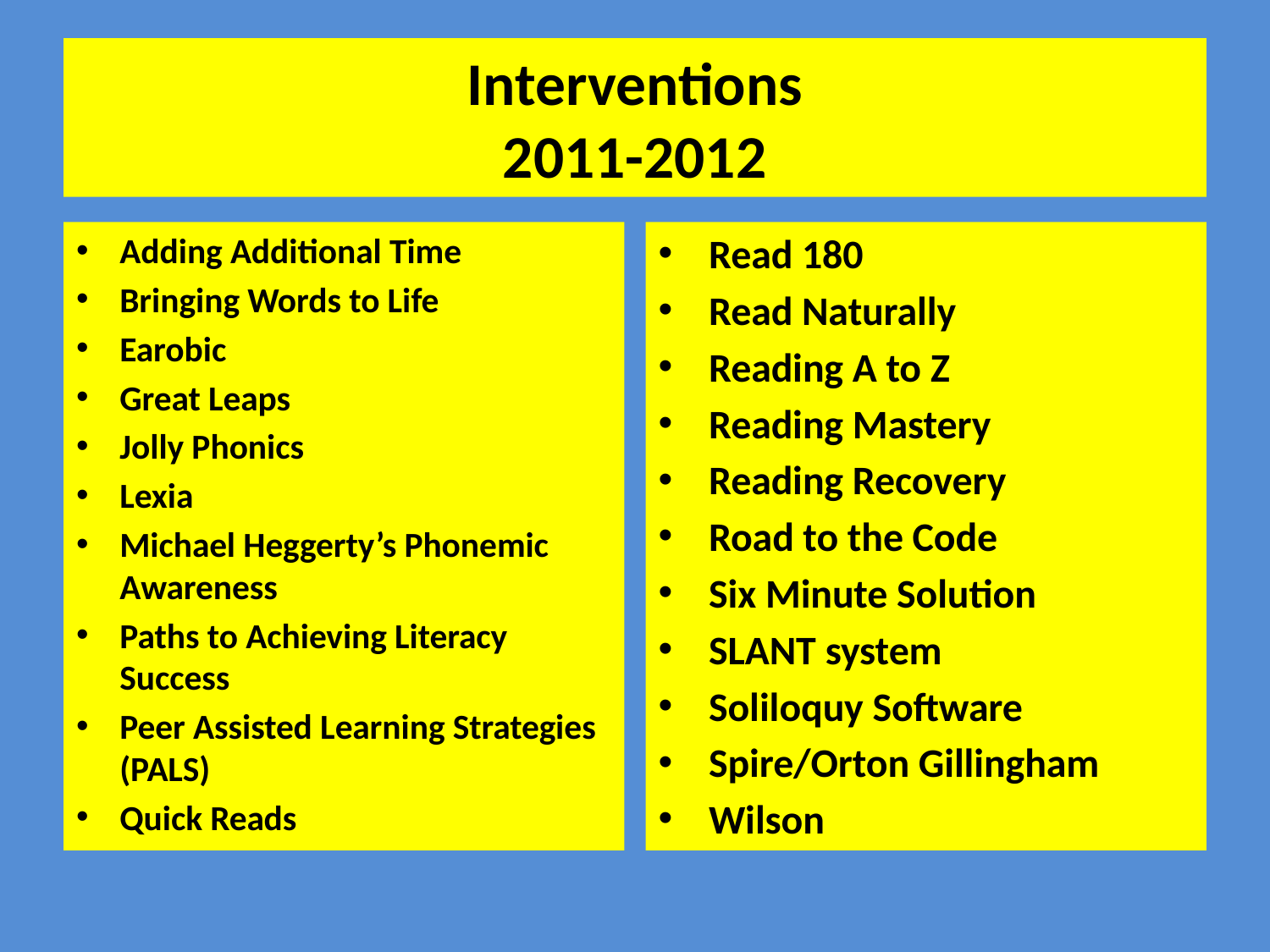

# Interventions 2011-2012
Adding Additional Time
Bringing Words to Life
Earobic
Great Leaps
Jolly Phonics
Lexia
Michael Heggerty’s Phonemic Awareness
Paths to Achieving Literacy Success
Peer Assisted Learning Strategies (PALS)
Quick Reads
Read 180
Read Naturally
Reading A to Z
Reading Mastery
Reading Recovery
Road to the Code
Six Minute Solution
SLANT system
Soliloquy Software
Spire/Orton Gillingham
Wilson